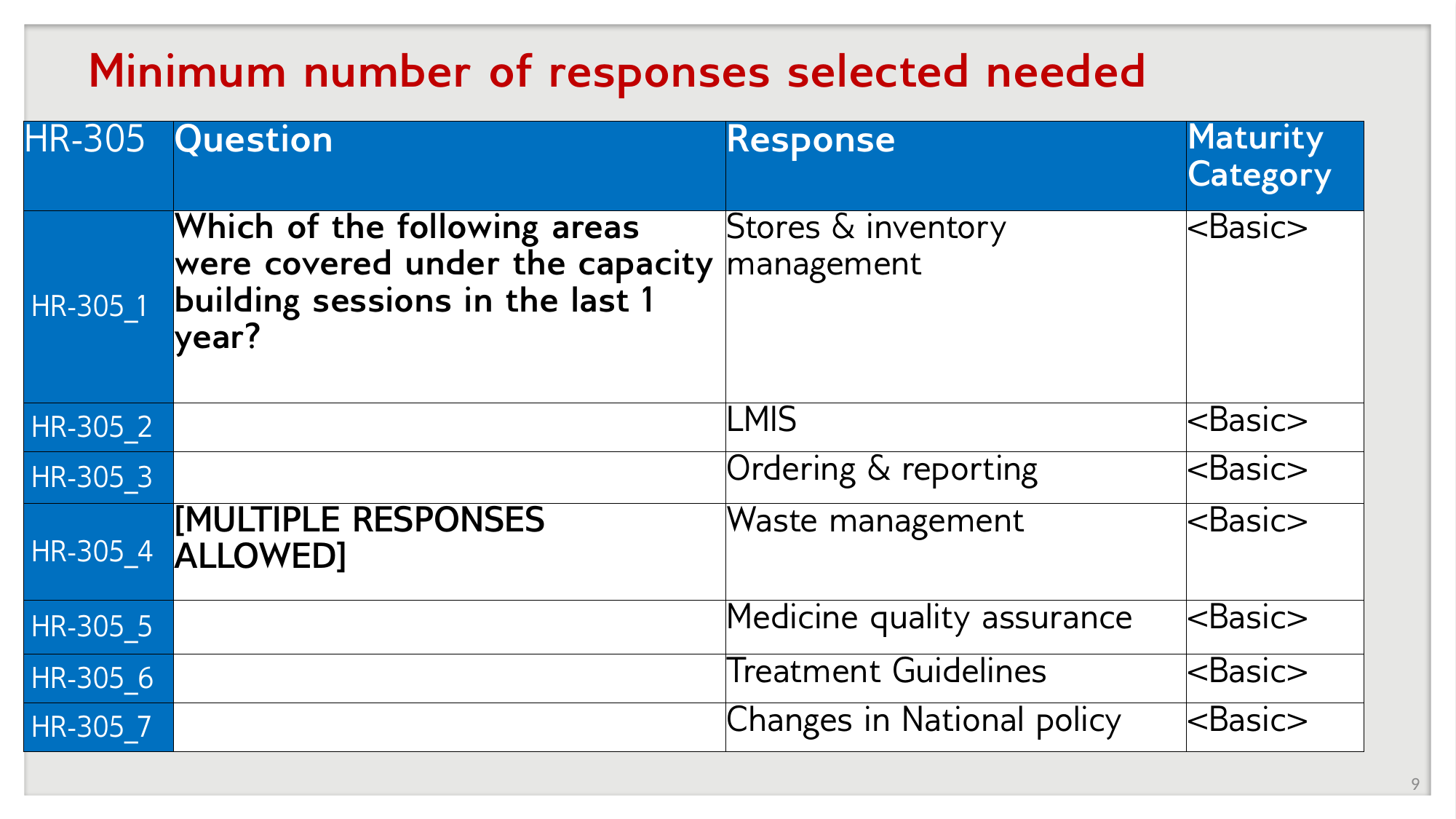

# Minimum number of responses selected needed
| HR-305 | Question | Response | Maturity Category |
| --- | --- | --- | --- |
| HR-305\_1 | Which of the following areas were covered under the capacity building sessions in the last 1 year? | Stores & inventory management | <Basic> |
| HR-305\_2 |  | LMIS | <Basic> |
| HR-305\_3 |  | Ordering & reporting | <Basic> |
| HR-305\_4 | [MULTIPLE RESPONSES ALLOWED] | Waste management | <Basic> |
| HR-305\_5 |  | Medicine quality assurance | <Basic> |
| HR-305\_6 |  | Treatment Guidelines | <Basic> |
| HR-305\_7 |  | Changes in National policy | <Basic> |
9